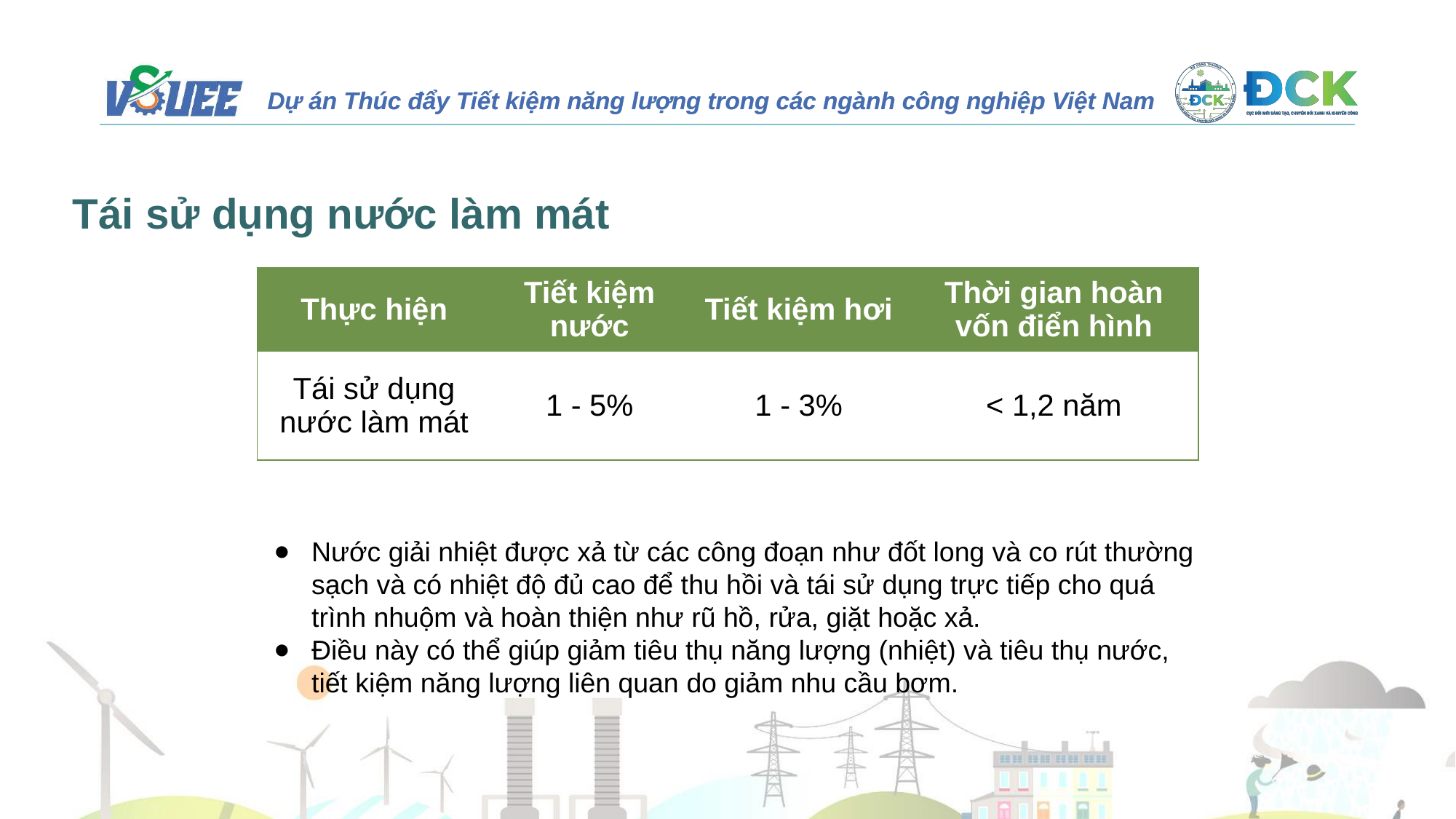

# Tái sử dụng nước làm mát
| Thực hiện | Tiết kiệm nước | Tiết kiệm hơi | Thời gian hoàn vốn điển hình |
| --- | --- | --- | --- |
| Tái sử dụng nước làm mát | 1 - 5% | 1 - 3% | < 1,2 năm |
Nước giải nhiệt được xả từ các công đoạn như đốt long và co rút thường sạch và có nhiệt độ đủ cao để thu hồi và tái sử dụng trực tiếp cho quá trình nhuộm và hoàn thiện như rũ hồ, rửa, giặt hoặc xả.
Điều này có thể giúp giảm tiêu thụ năng lượng (nhiệt) và tiêu thụ nước, tiết kiệm năng lượng liên quan do giảm nhu cầu bơm.
8